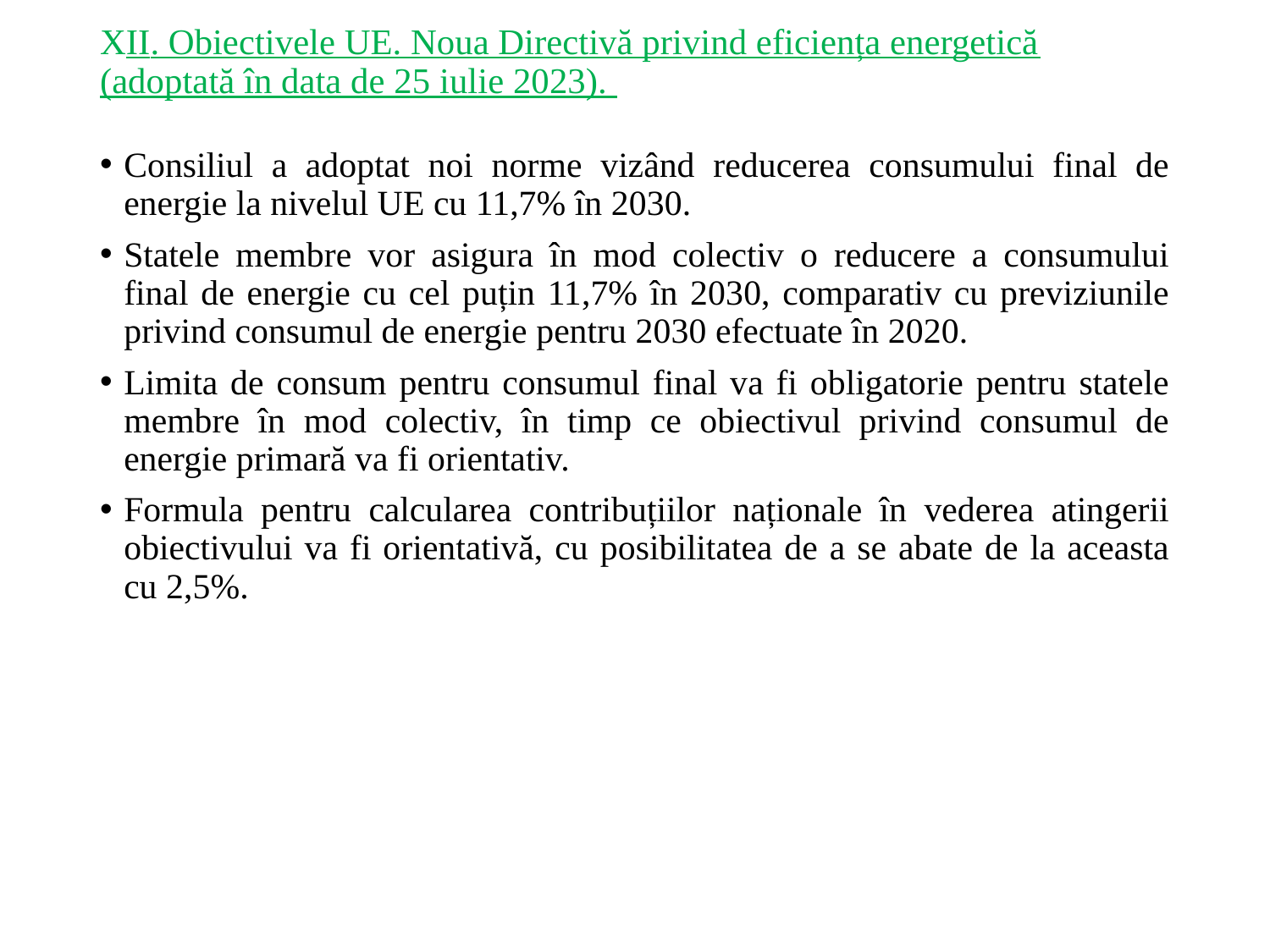

# XII. Obiectivele UE. Noua Directivă privind eficiența energetică (adoptată în data de 25 iulie 2023).
Consiliul a adoptat noi norme vizând reducerea consumului final de energie la nivelul UE cu 11,7% în 2030.
Statele membre vor asigura în mod colectiv o reducere a consumului final de energie cu cel puțin 11,7% în 2030, comparativ cu previziunile privind consumul de energie pentru 2030 efectuate în 2020.
Limita de consum pentru consumul final va fi obligatorie pentru statele membre în mod colectiv, în timp ce obiectivul privind consumul de energie primară va fi orientativ.
Formula pentru calcularea contribuțiilor naționale în vederea atingerii obiectivului va fi orientativă, cu posibilitatea de a se abate de la aceasta cu 2,5%.